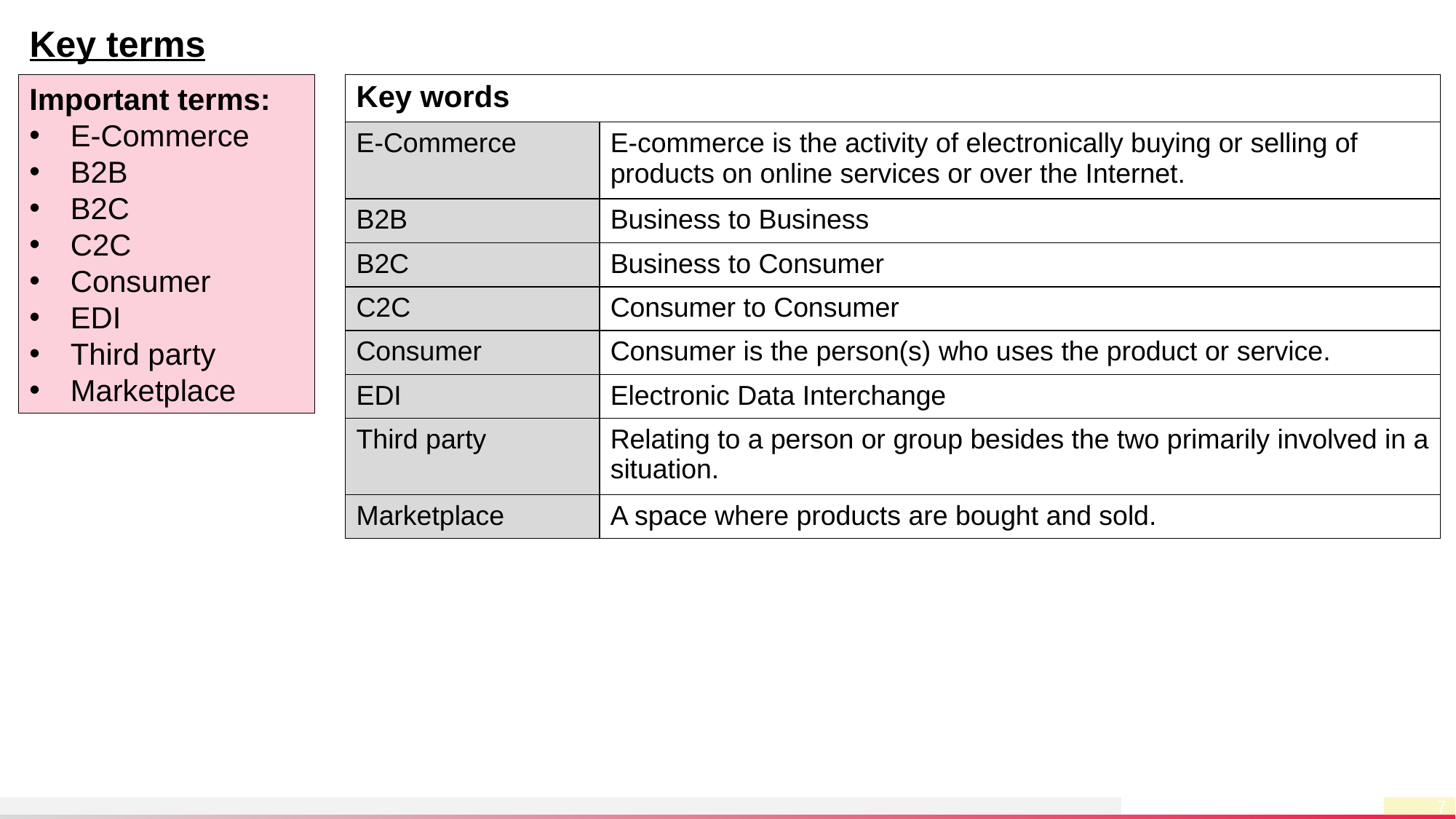

Key terms
Important terms:
E-Commerce
B2B
B2C
C2C
Consumer
EDI
Third party
Marketplace
| Key words |  |
| --- | --- |
| E-Commerce | E-commerce is the activity of electronically buying or selling of products on online services or over the Internet. |
| B2B | Business to Business |
| B2C | Business to Consumer |
| C2C | Consumer to Consumer |
| Consumer | Consumer is the person(s) who uses the product or service. |
| EDI | Electronic Data Interchange |
| Third party | Relating to a person or group besides the two primarily involved in a situation. |
| Marketplace | A space where products are bought and sold. |
7